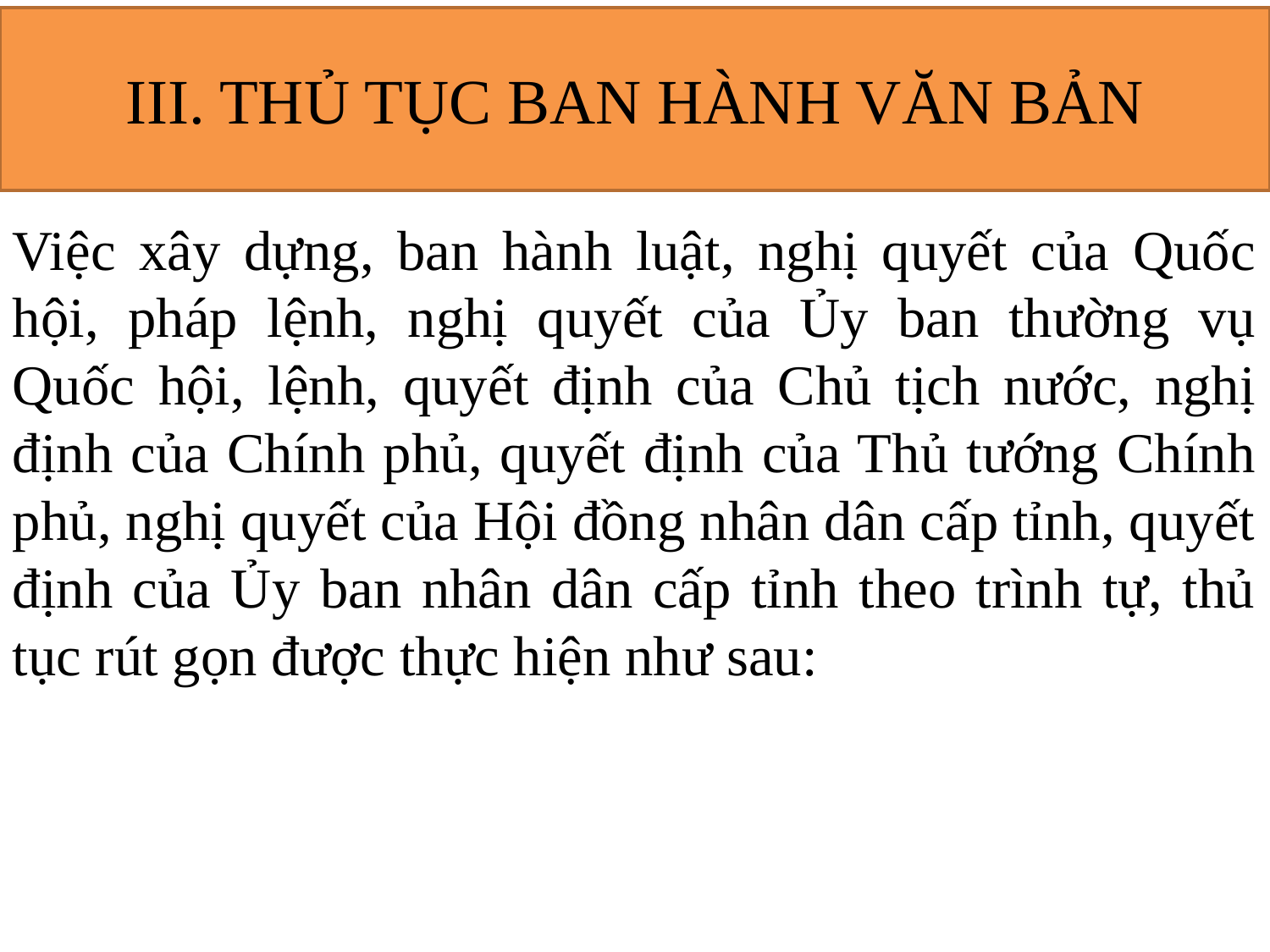

# III. THỦ TỤC BAN HÀNH VĂN BẢN
Việc xây dựng, ban hành luật, nghị quyết của Quốc hội, pháp lệnh, nghị quyết của Ủy ban thường vụ Quốc hội, lệnh, quyết định của Chủ tịch nước, nghị định của Chính phủ, quyết định của Thủ tướng Chính phủ, nghị quyết của Hội đồng nhân dân cấp tỉnh, quyết định của Ủy ban nhân dân cấp tỉnh theo trình tự, thủ tục rút gọn được thực hiện như sau: